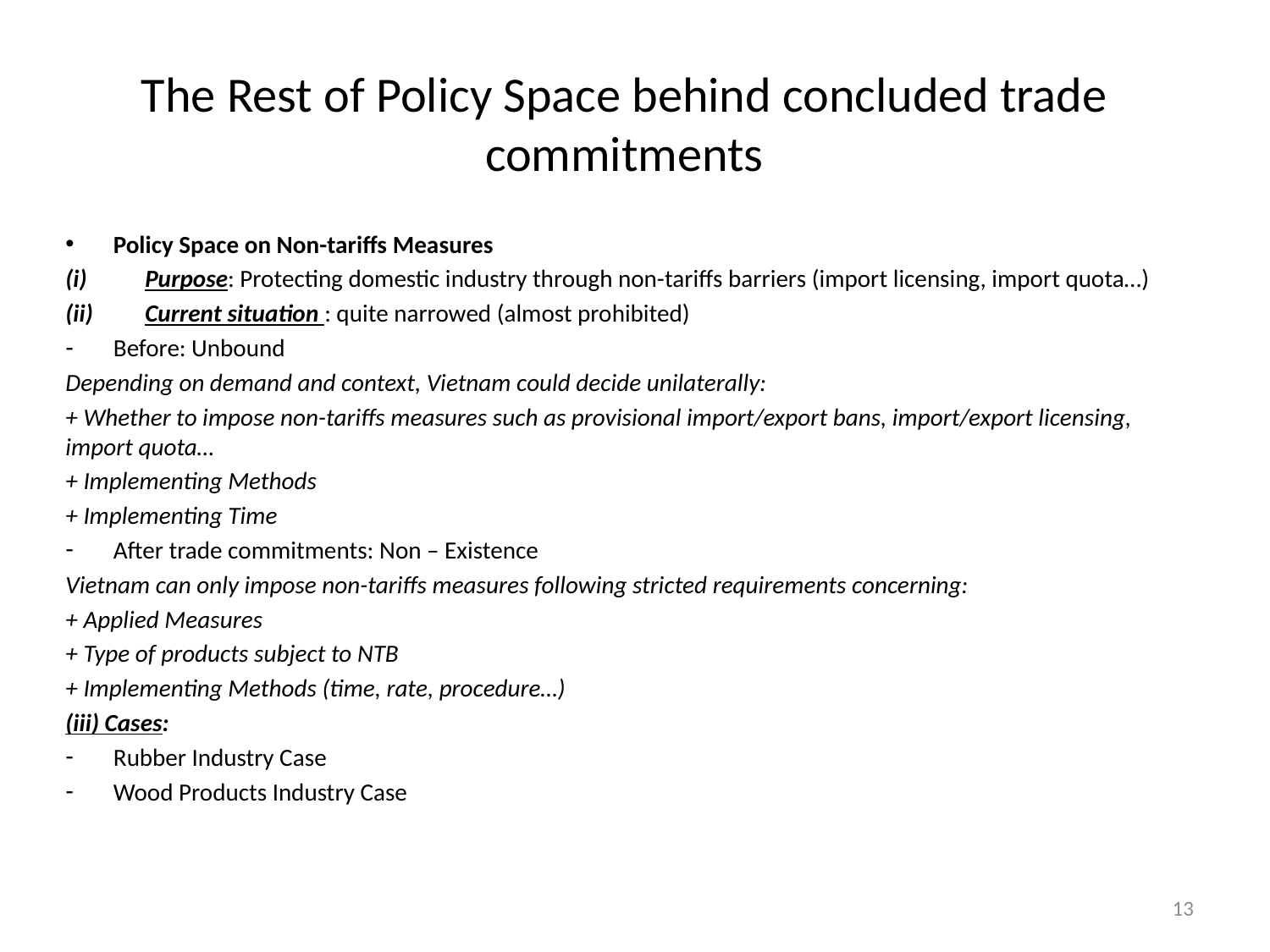

#
The Rest of Policy Space behind concluded trade commitments
Policy Space on Non-tariffs Measures
Purpose: Protecting domestic industry through non-tariffs barriers (import licensing, import quota…)
Current situation : quite narrowed (almost prohibited)
Before: Unbound
Depending on demand and context, Vietnam could decide unilaterally:
+ Whether to impose non-tariffs measures such as provisional import/export bans, import/export licensing, import quota…
+ Implementing Methods
+ Implementing Time
After trade commitments: Non – Existence
Vietnam can only impose non-tariffs measures following stricted requirements concerning:
+ Applied Measures
+ Type of products subject to NTB
+ Implementing Methods (time, rate, procedure…)
(iii) Cases:
Rubber Industry Case
Wood Products Industry Case

13